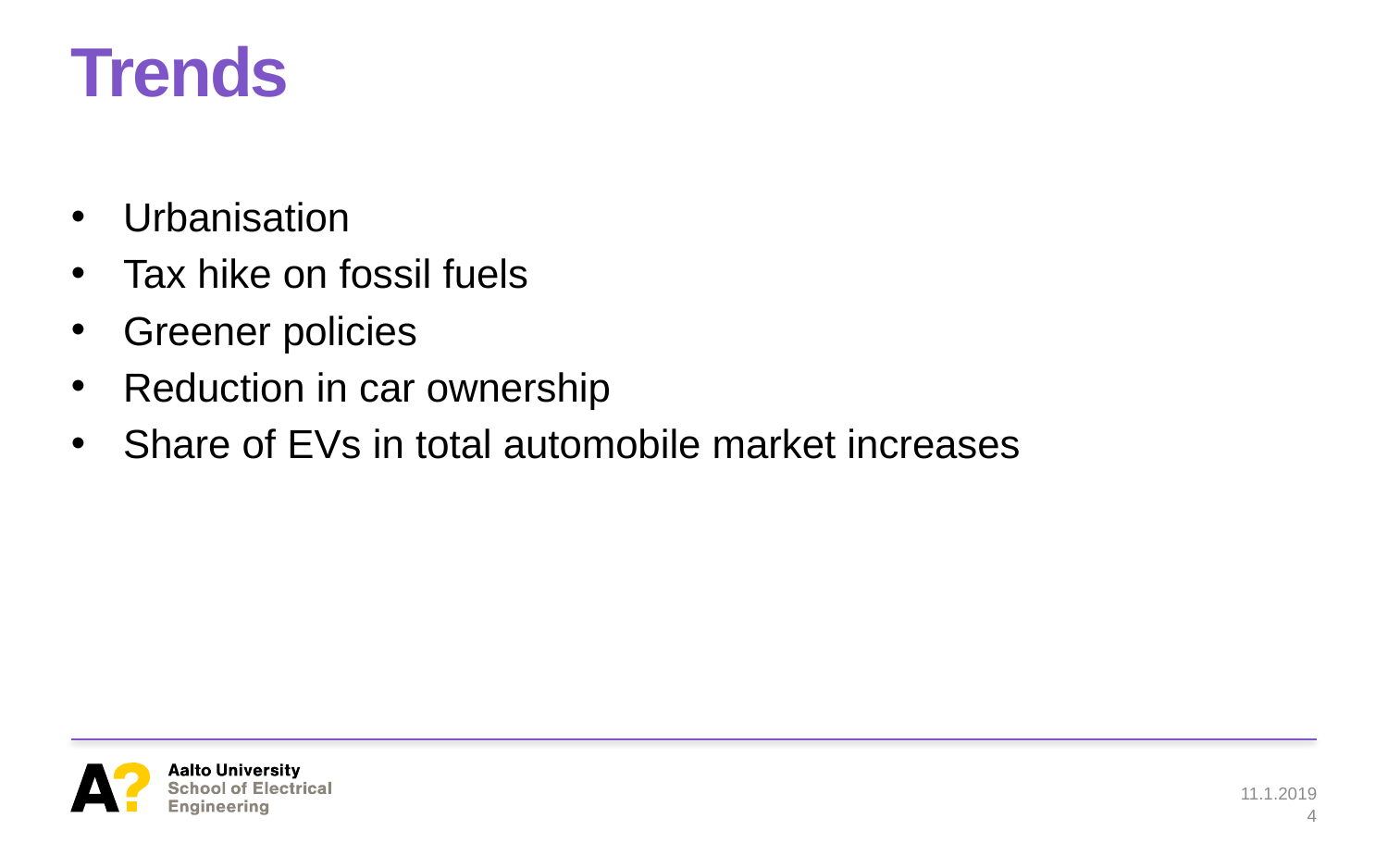

# Trends
Urbanisation
Tax hike on fossil fuels
Greener policies
Reduction in car ownership
Share of EVs in total automobile market increases

11.1.2019
4